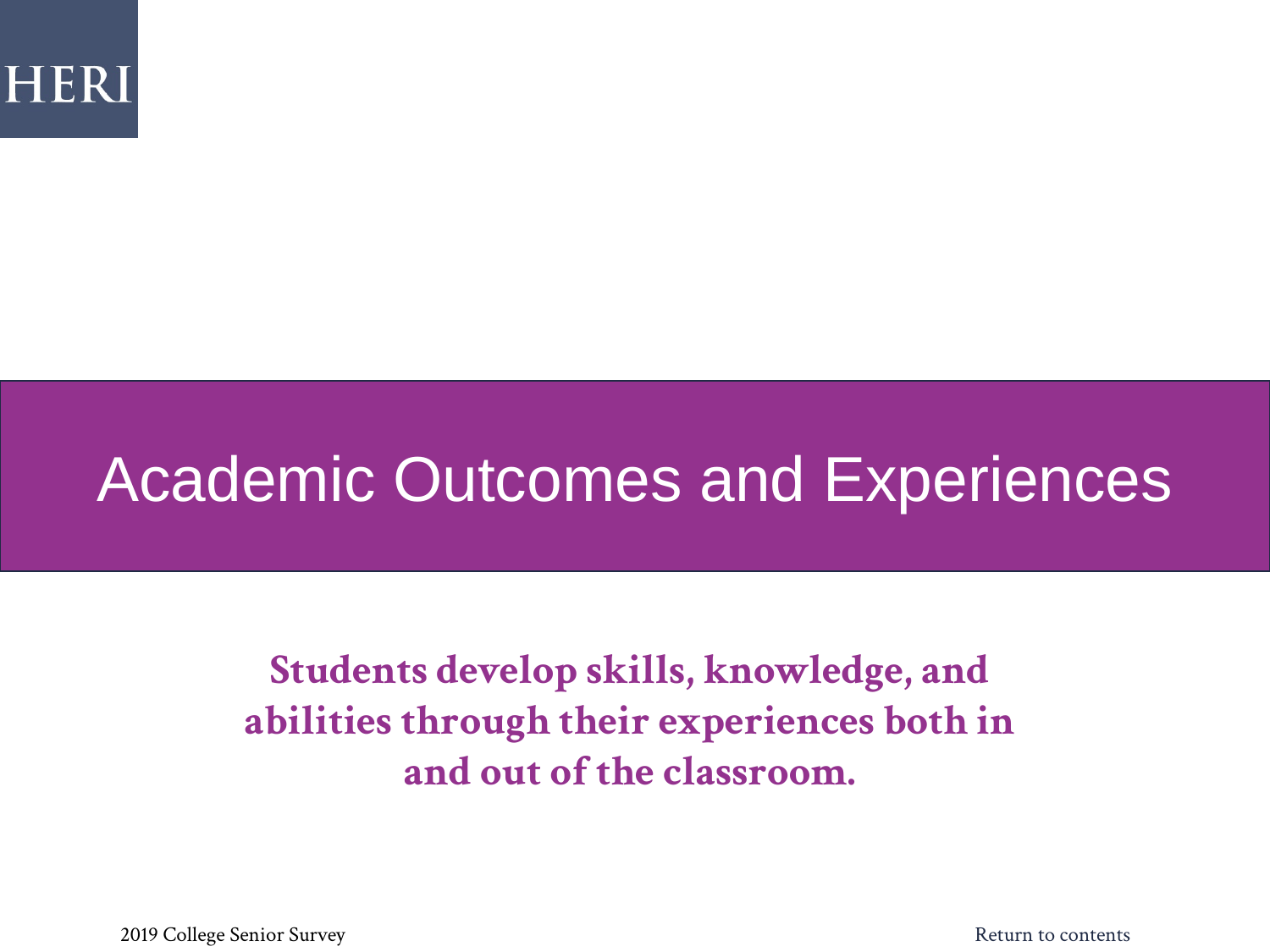

# Academic Outcomes and Experiences
Students develop skills, knowledge, and abilities through their experiences both in and out of the classroom.
2019 College Senior Survey